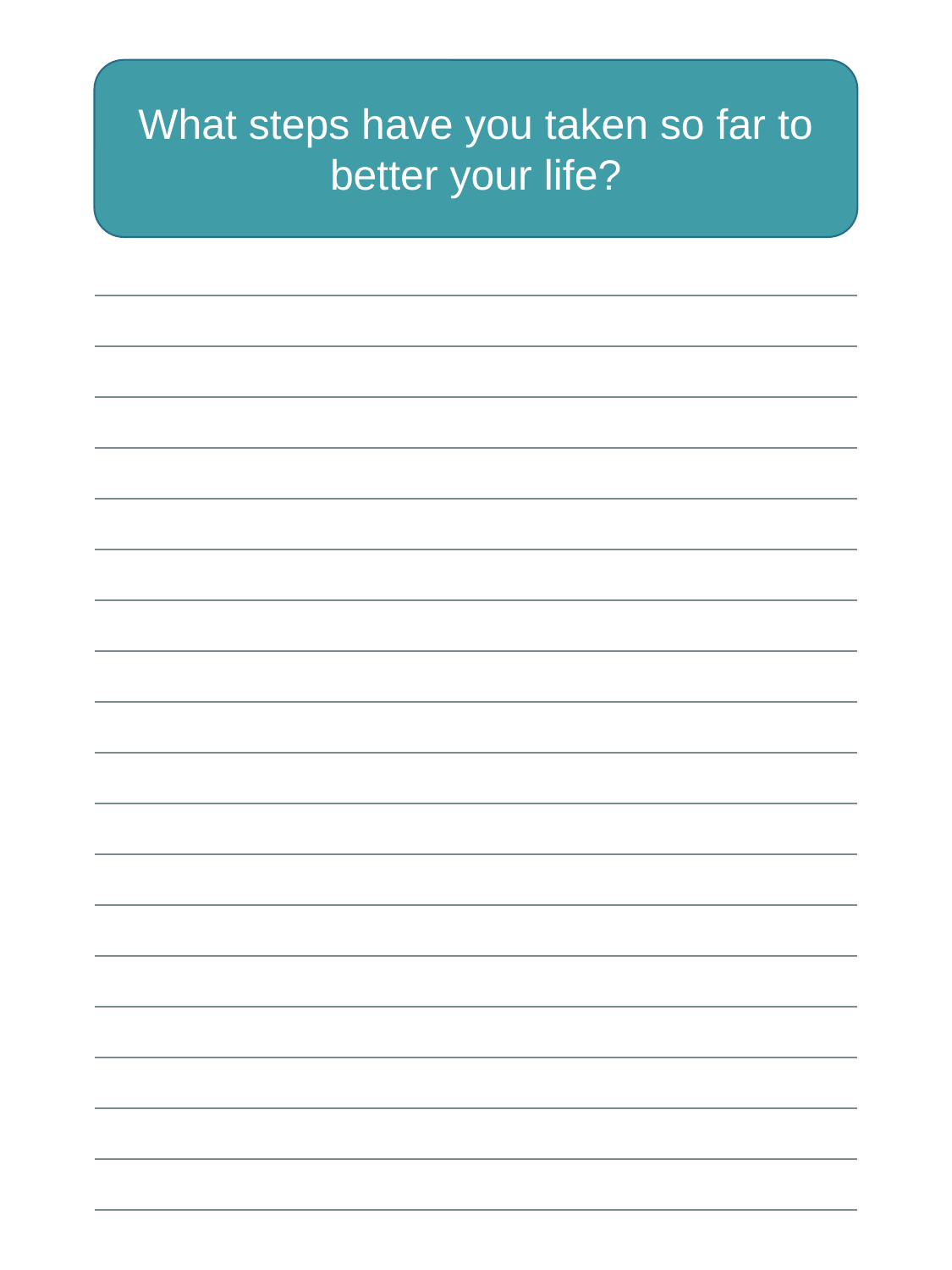

What steps have you taken so far to better your life?
|  |
| --- |
|  |
|  |
|  |
|  |
|  |
|  |
|  |
|  |
|  |
|  |
|  |
|  |
|  |
|  |
|  |
|  |
|  |